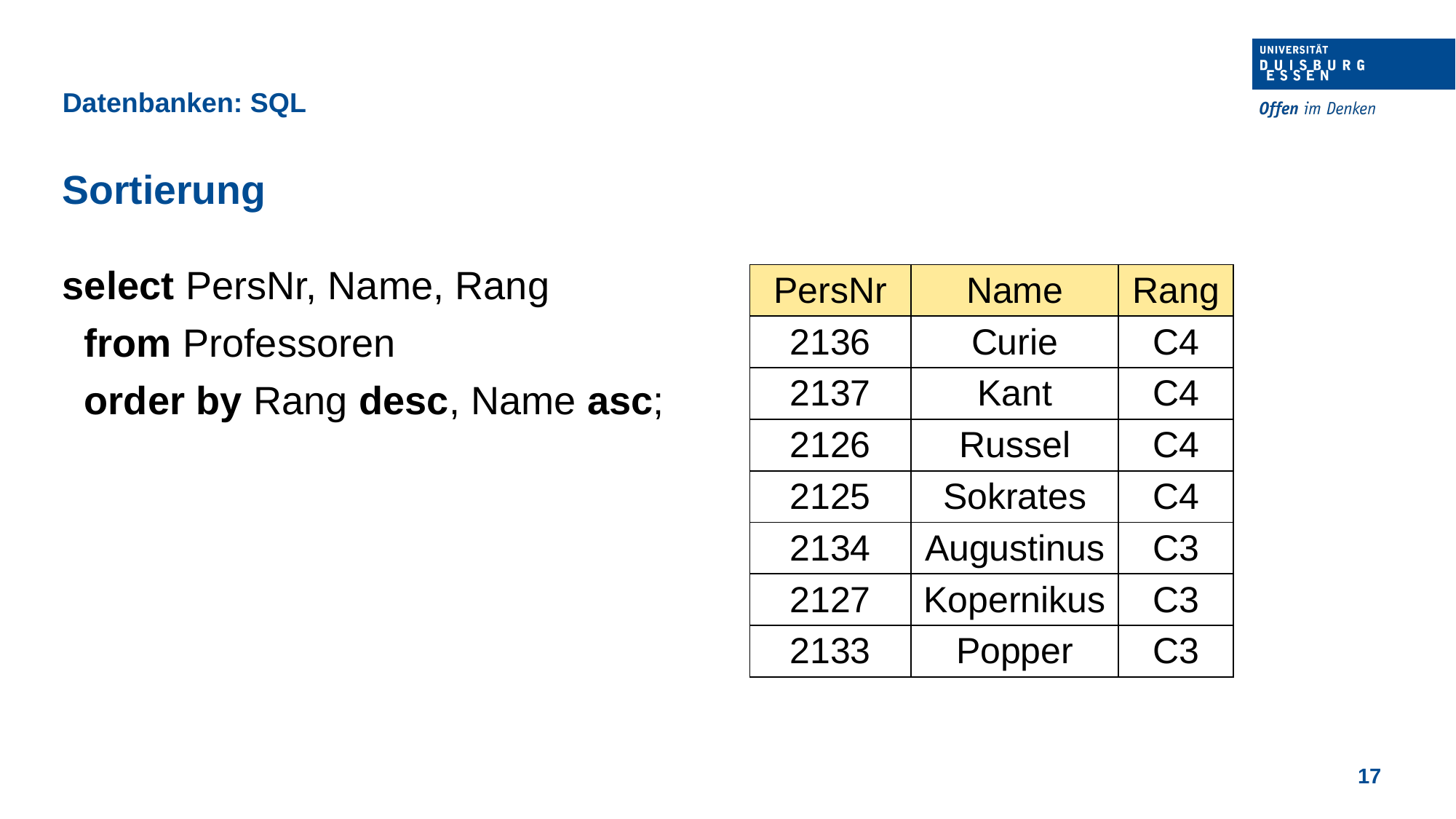

Datenbanken: SQL
Sortierung
select PersNr, Name, Rang
  from Professoren
  order by Rang desc, Name asc;
| PersNr | Name | Rang |
| --- | --- | --- |
| 2136 | Curie | C4 |
| 2137 | Kant | C4 |
| 2126 | Russel | C4 |
| 2125 | Sokrates | C4 |
| 2134 | Augustinus | C3 |
| 2127 | Kopernikus | C3 |
| 2133 | Popper | C3 |
17